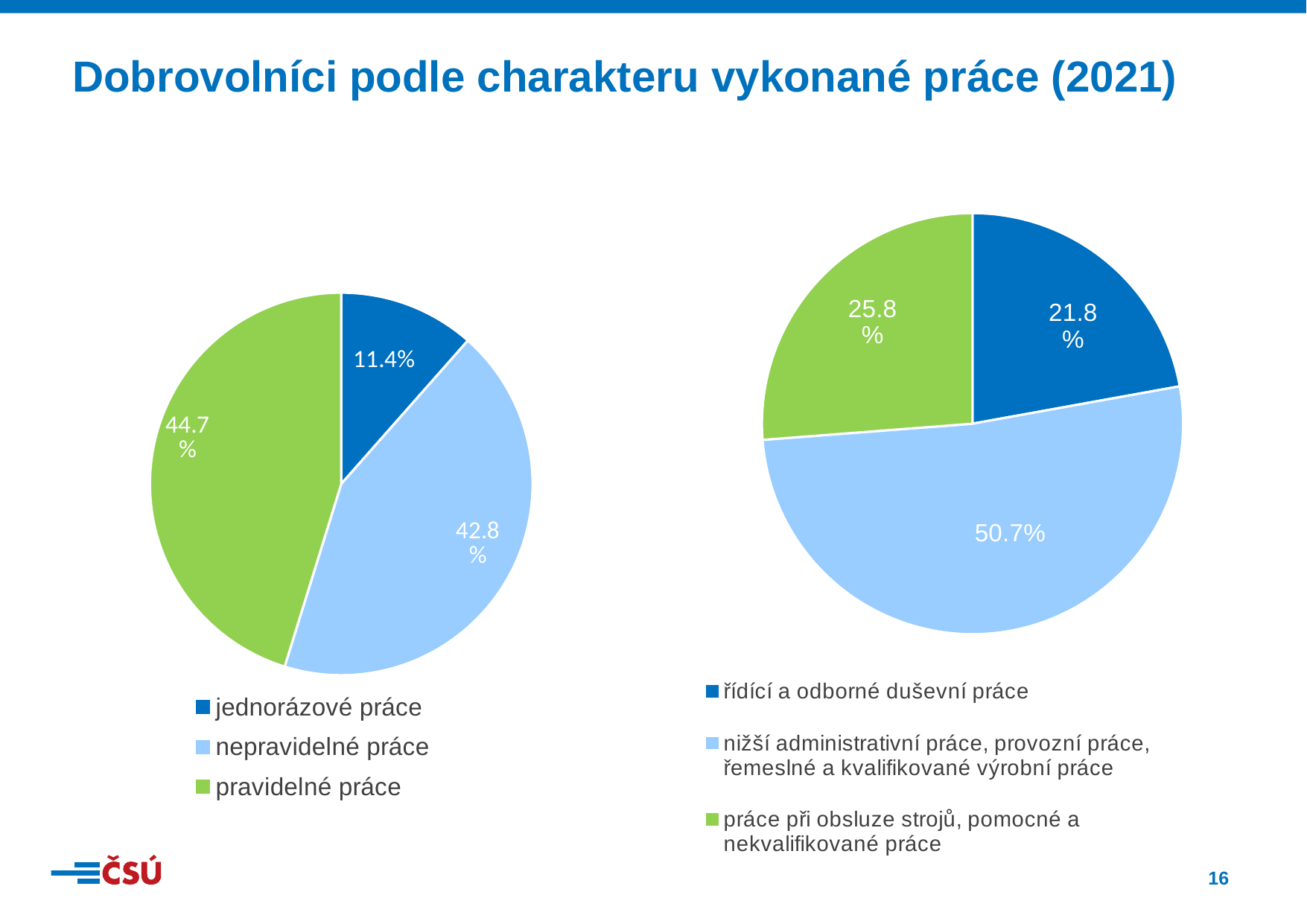

Dobrovolníci podle charakteru vykonané práce (2021)

### Chart

| Category |  |
|---|---|
| jednorázové práce | 0.11382109246625222 |
| nepravidelné práce | 0.427784807073855 |
| pravidelné práce | 0.4470312383811238 |

### Chart

| Category |  |
|---|---|
| řídící a odborné duševní práce | 0.2177785529766671 |
| nižší administrativní práce, provozní práce, řemeslné a kvalifikované výrobní práce | 0.5073266266666081 |
| práce při obsluze strojů, pomocné a nekvalifikované práce | 0.25776203666217146 |